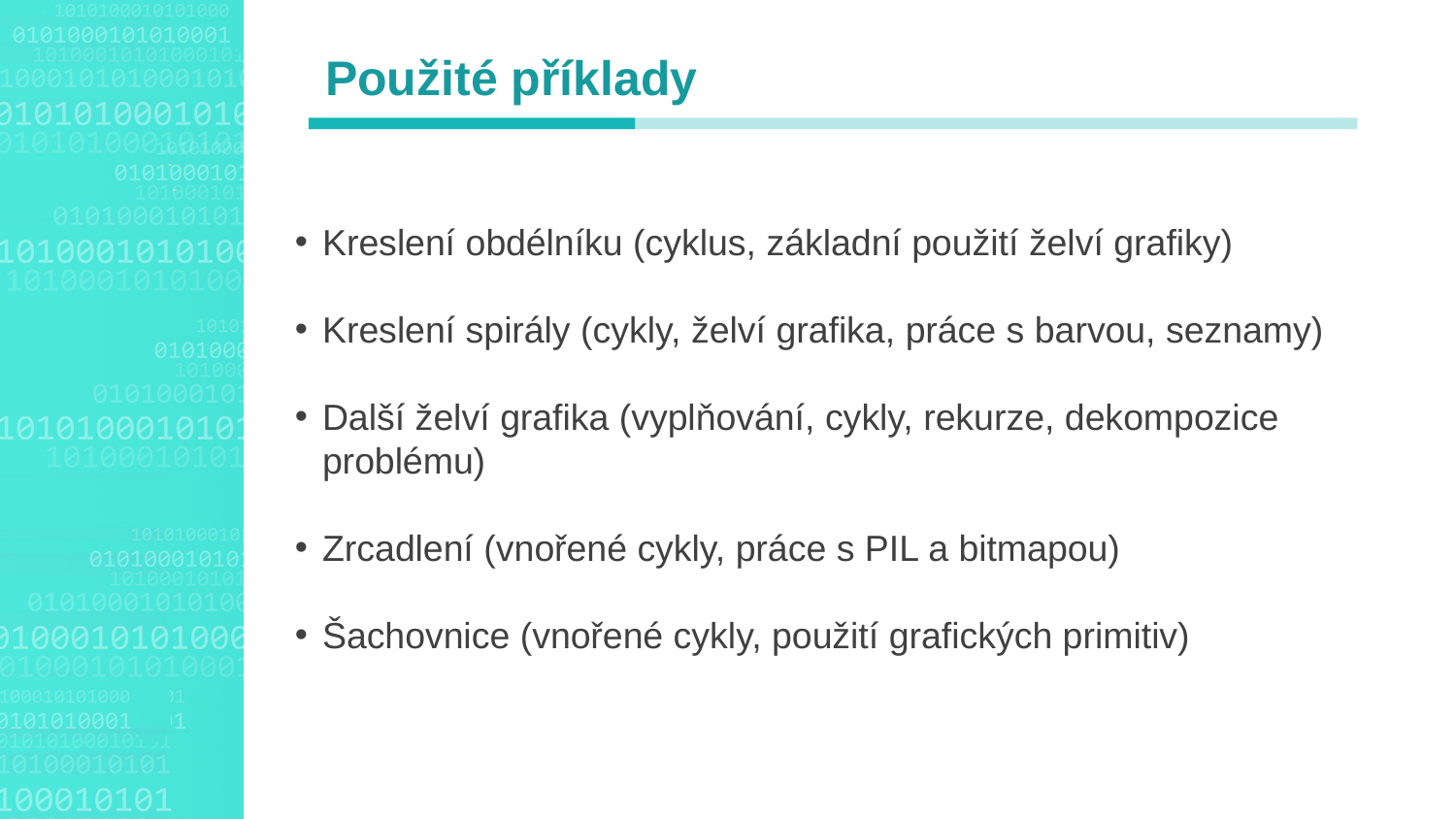

Použité příklady

Kreslení obdélníku (cyklus, základní použití želví grafiky)

Kreslení spirály (cykly, želví grafika, práce s barvou, seznamy)

Další želví grafika (vyplňování, cykly, rekurze, dekompozice problému)

Zrcadlení (vnořené cykly, práce s PIL a bitmapou)

Šachovnice (vnořené cykly, použití grafických primitiv)

Agenda Style